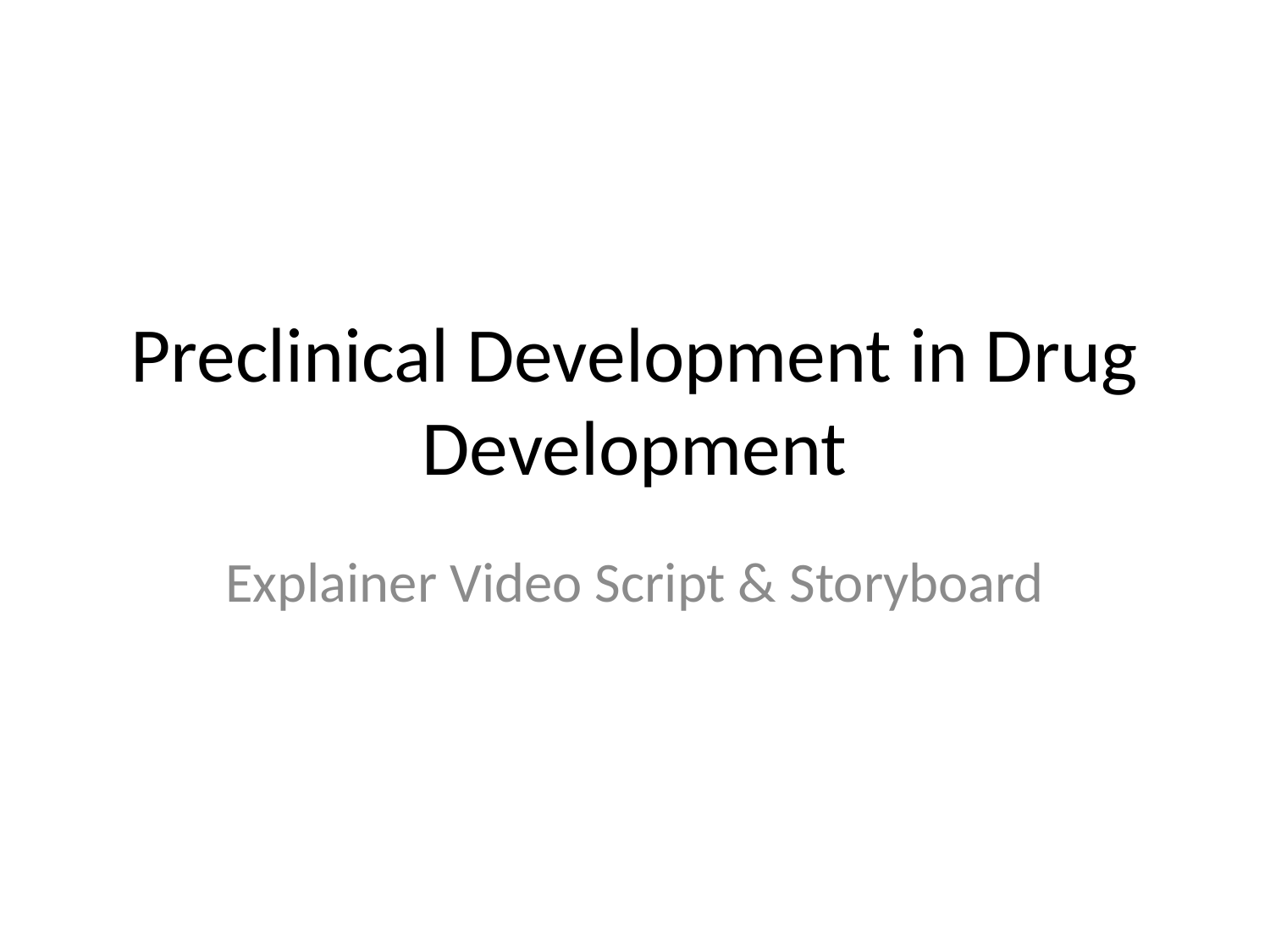

# Preclinical Development in Drug Development
Explainer Video Script & Storyboard